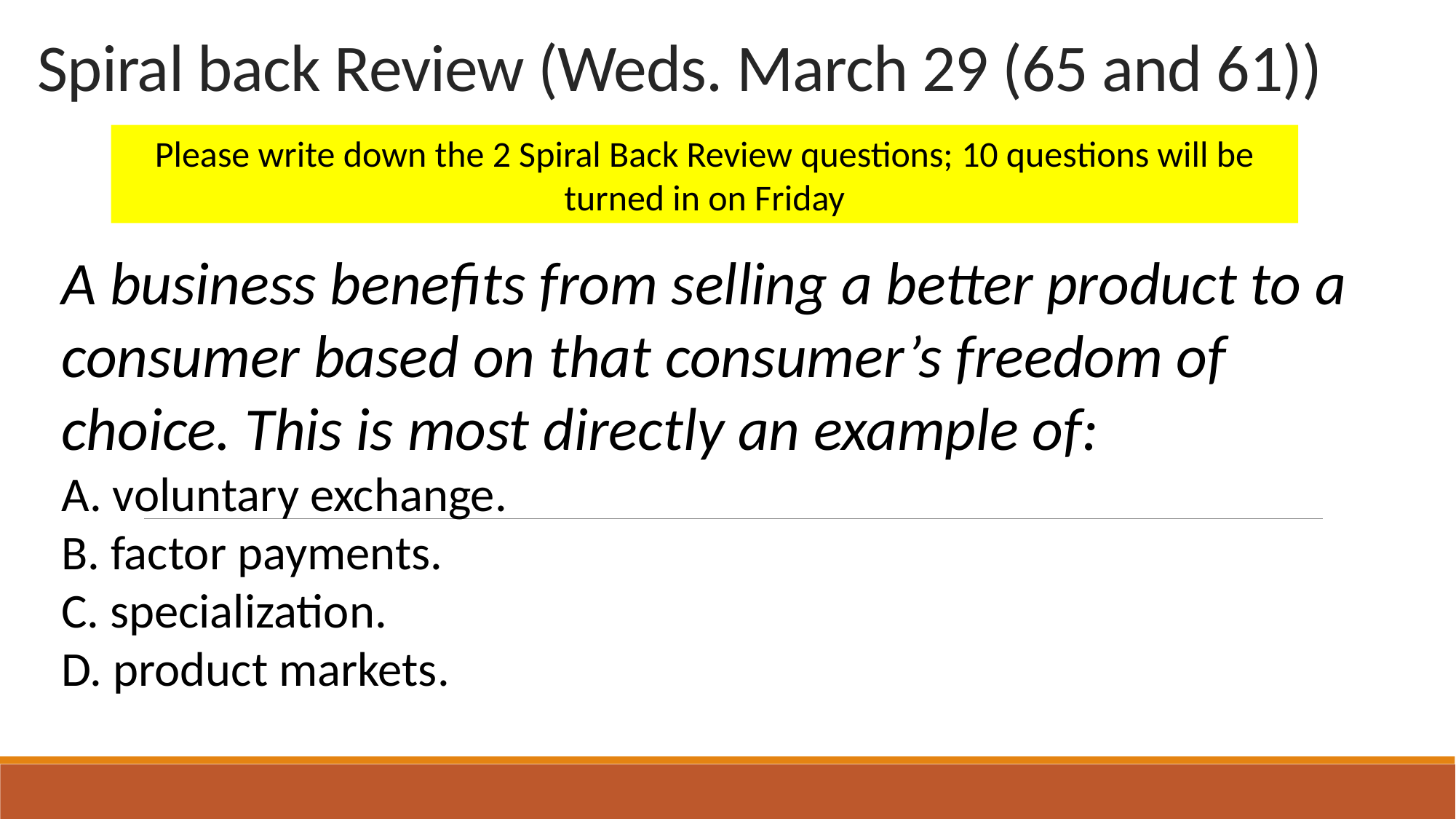

# Spiral back Review (Weds. March 29 (65 and 61))
Please write down the 2 Spiral Back Review questions; 10 questions will be turned in on Friday
A business benefits from selling a better product to a consumer based on that consumer’s freedom of choice. This is most directly an example of:
A. voluntary exchange.
B. factor payments.
C. specialization.
D. product markets.